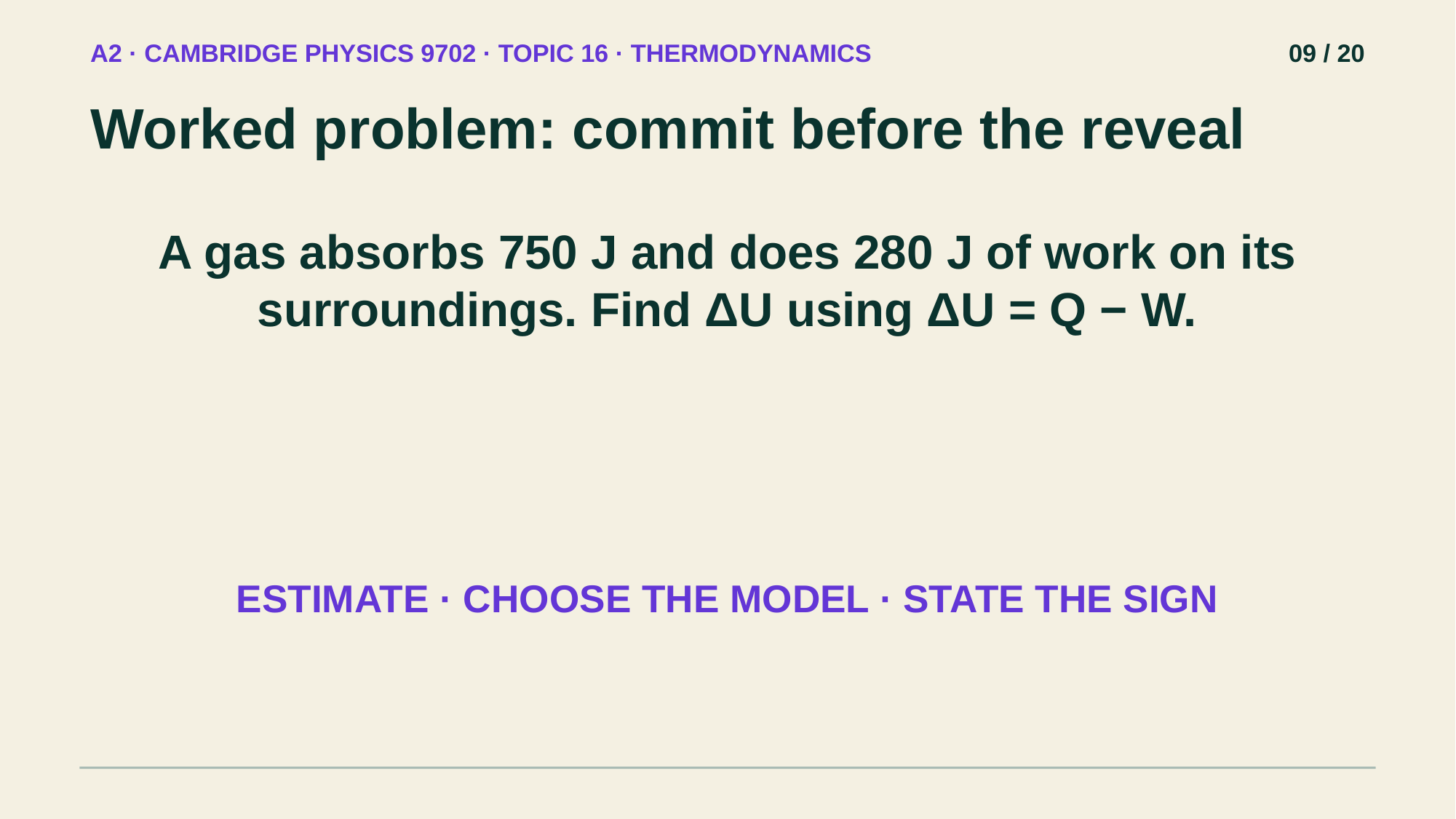

A2 · CAMBRIDGE PHYSICS 9702 · TOPIC 16 · THERMODYNAMICS
09 / 20
Worked problem: commit before the reveal
A gas absorbs 750 J and does 280 J of work on its surroundings. Find ΔU using ΔU = Q − W.
ESTIMATE · CHOOSE THE MODEL · STATE THE SIGN